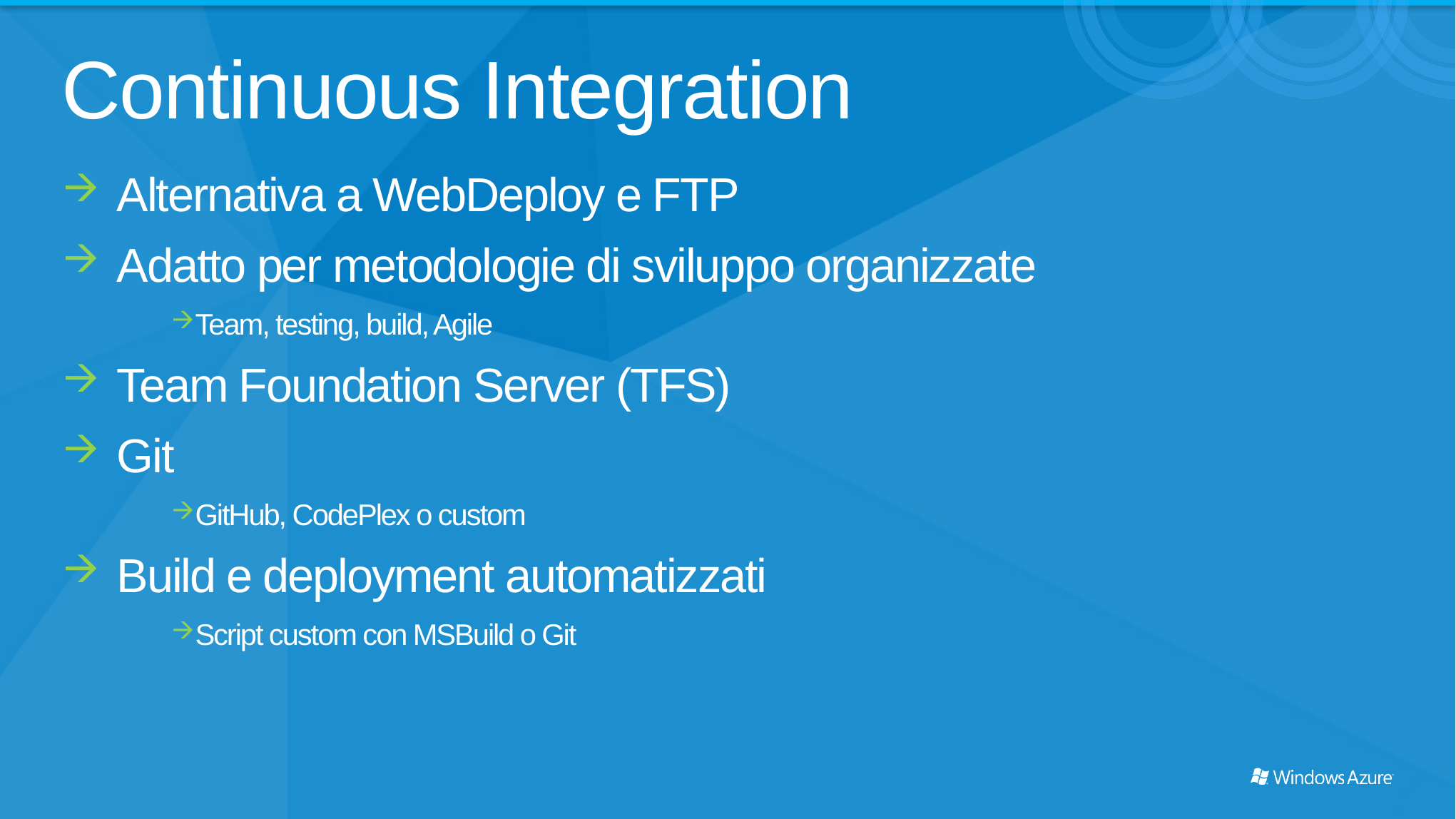

# Continuous Integration
Alternativa a WebDeploy e FTP
Adatto per metodologie di sviluppo organizzate
Team, testing, build, Agile
Team Foundation Server (TFS)
Git
GitHub, CodePlex o custom
Build e deployment automatizzati
Script custom con MSBuild o Git